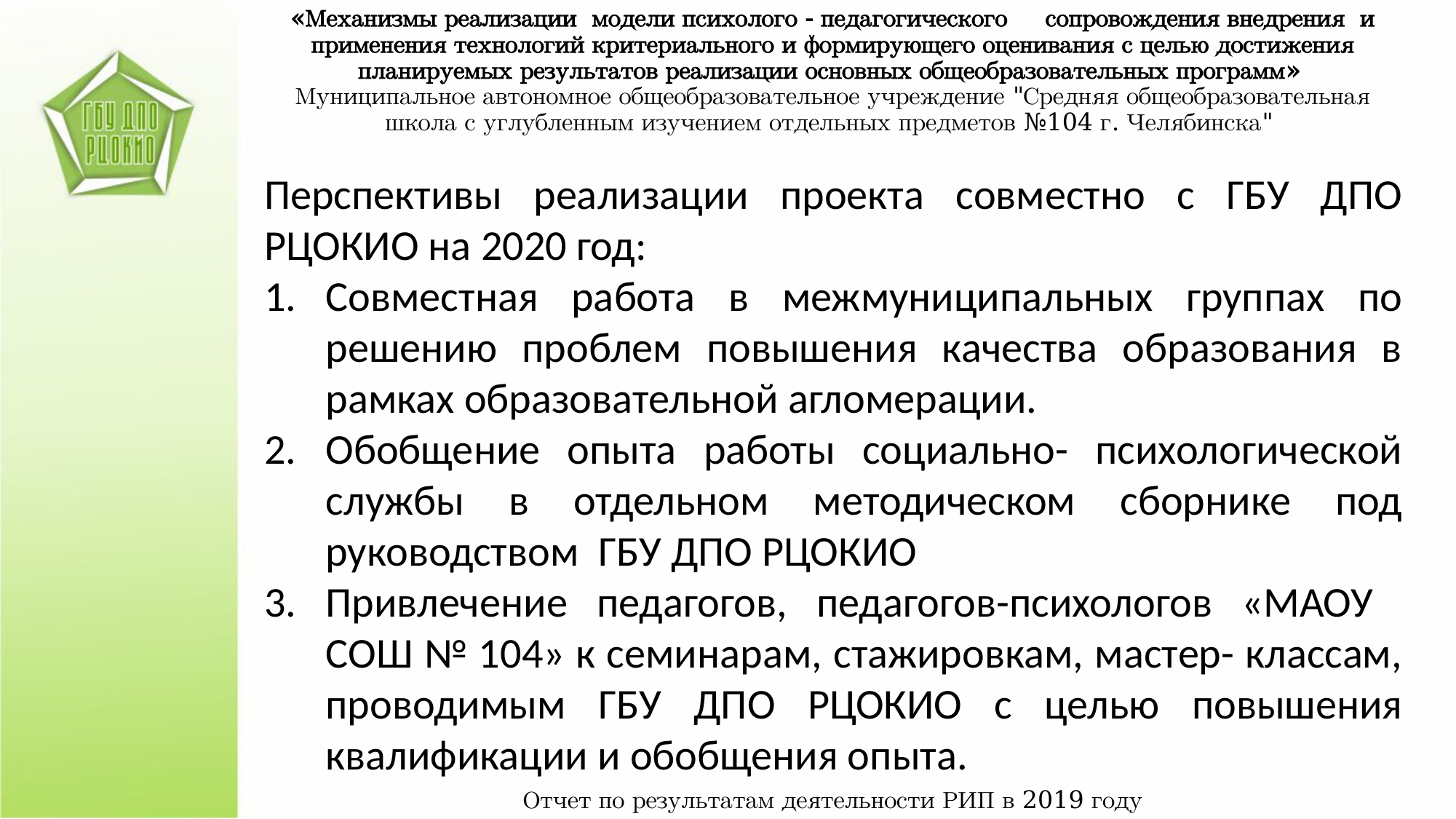

«Механизмы реализации  модели психолого - педагогического     сопровождения внедрения  и применения технологий критериального и формирующего оценивания с целью достижения планируемых результатов реализации основных общеобразовательных программ»
Муниципальное автономное общеобразовательное учреждение "Средняя общеобразовательная школа с углубленным изучением отдельных предметов №104 г. Челябинска"
Перспективы реализации проекта совместно с ГБУ ДПО РЦОКИО на 2020 год:
Совместная работа в межмуниципальных группах по решению проблем повышения качества образования в рамках образовательной агломерации.
Обобщение опыта работы социально- психологической службы в отдельном методическом сборнике под руководством  ГБУ ДПО РЦОКИО
Привлечение педагогов, педагогов-психологов «МАОУ  СОШ № 104» к семинарам, стажировкам, мастер- классам, проводимым ГБУ ДПО РЦОКИО с целью повышения квалификации и обобщения опыта.
Отчет по результатам деятельности РИП в 2019 году